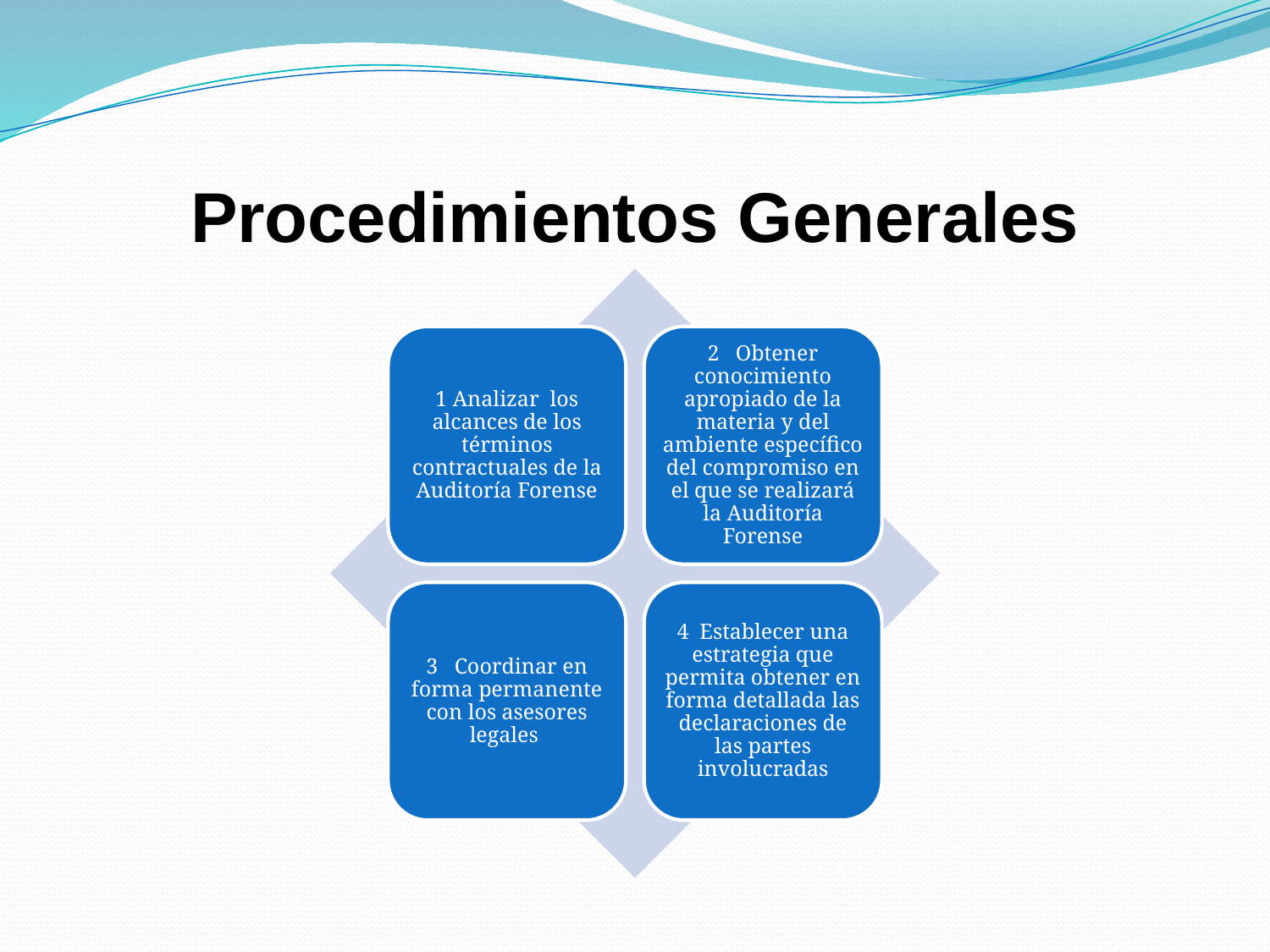

# Procedimientos Generales
1 Analizar  los alcances de los términos contractuales de la Auditoría Forense
2   Obtener conocimiento apropiado de la materia y del ambiente específico del compromiso en el que se realizará la Auditoría Forense
3   Coordinar en forma permanente con los asesores legales
4  Establecer una estrategia que permita obtener en forma detallada las declaraciones de las partes involucradas